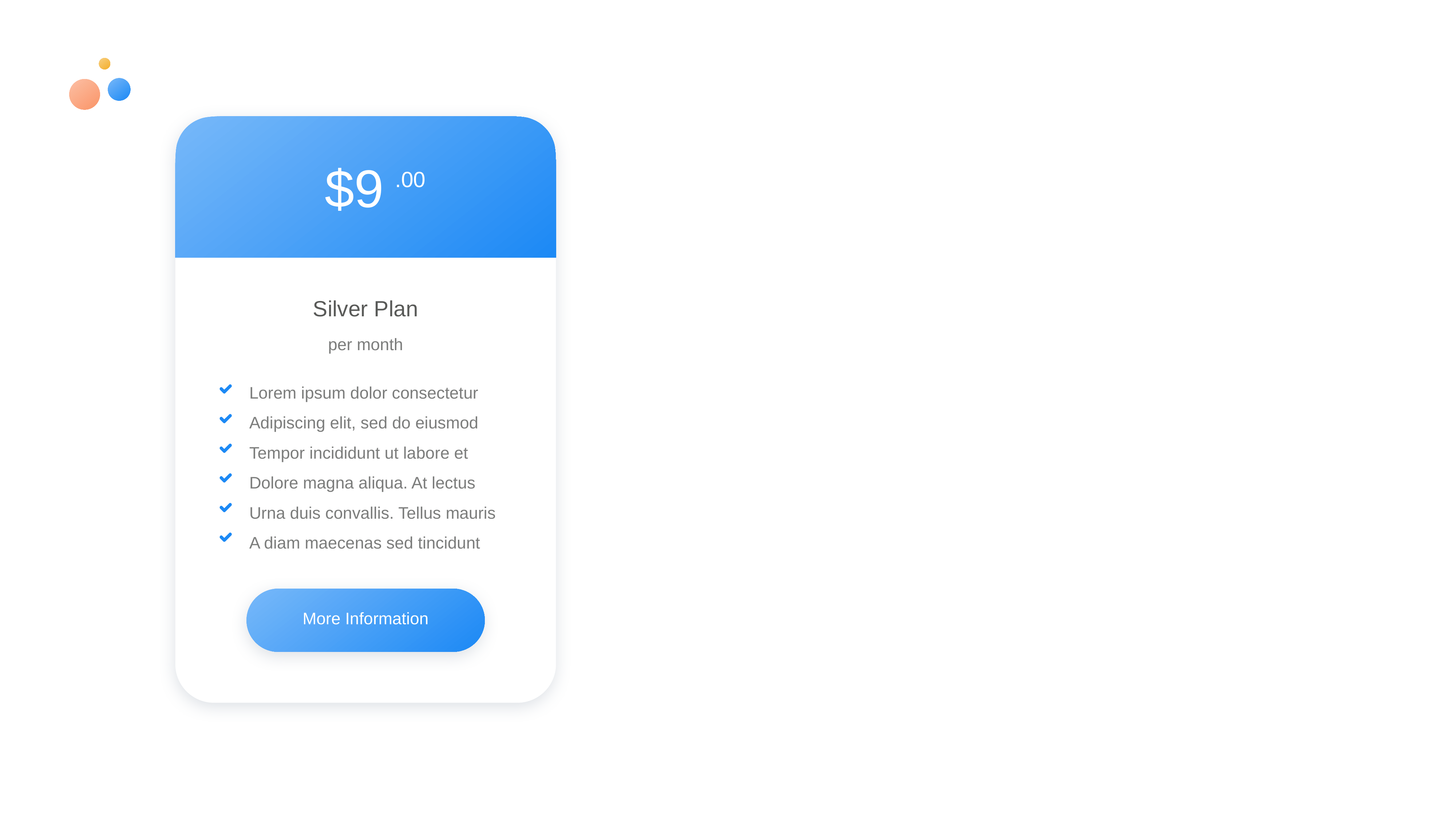

44

$9
.00
Silver Plan
per month
Lorem ipsum dolor consectetur
Adipiscing elit, sed do eiusmod
Tempor incididunt ut labore et
Dolore magna aliqua. At lectus
Urna duis convallis. Tellus mauris
A diam maecenas sed tincidunt

More Information